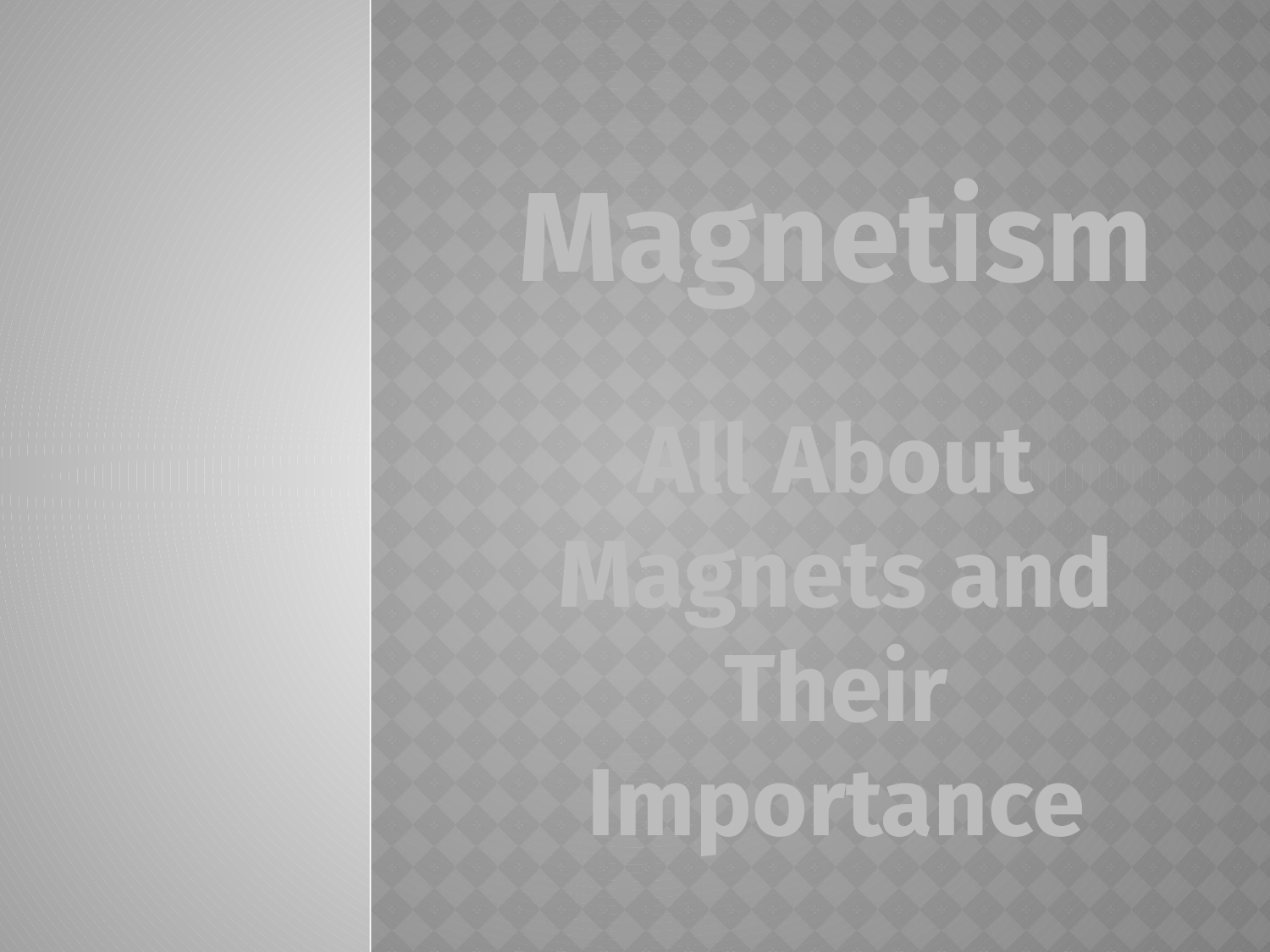

Magnetism
All About Magnets and Their Importance